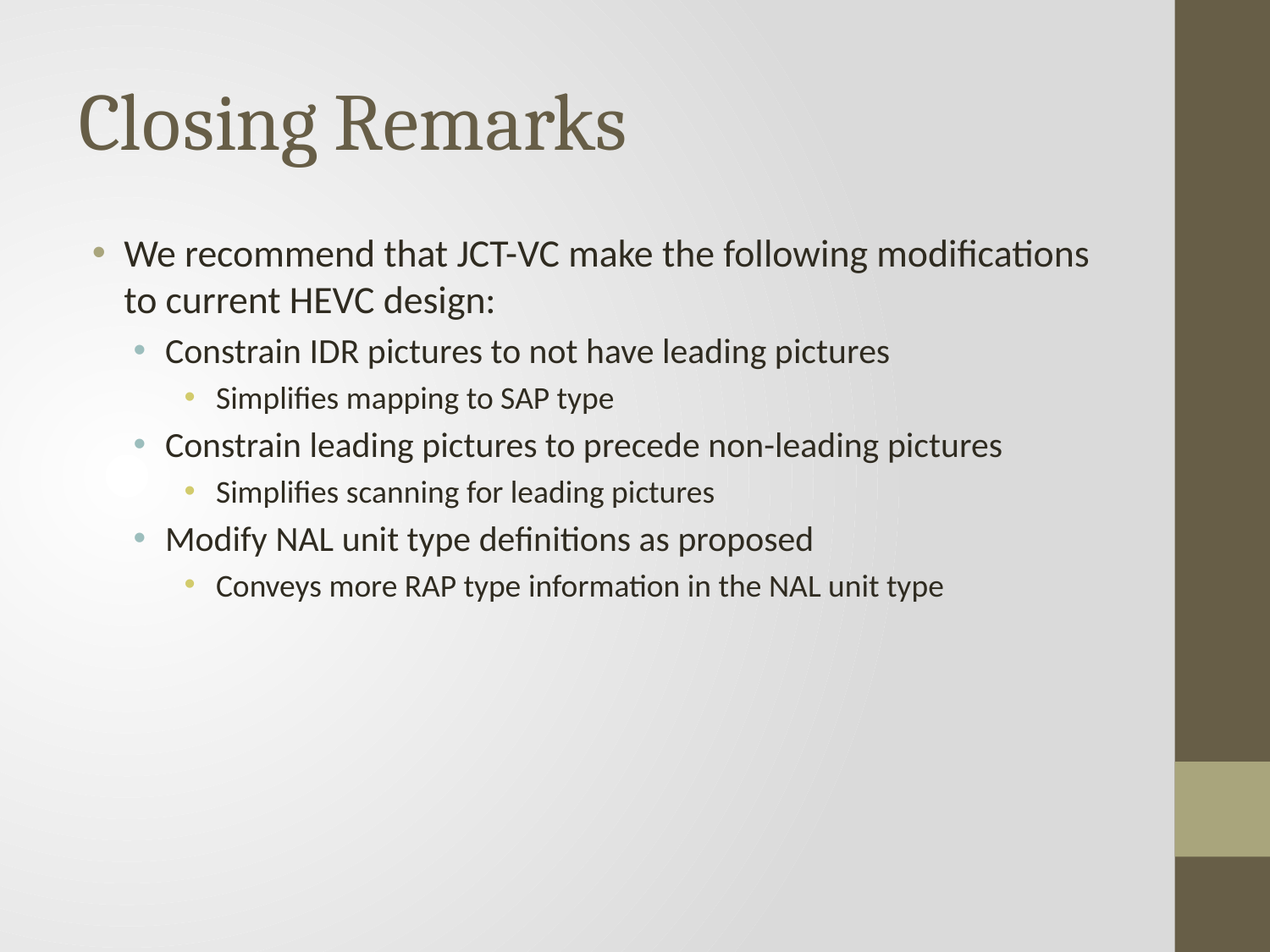

# Closing Remarks
We recommend that JCT-VC make the following modifications to current HEVC design:
Constrain IDR pictures to not have leading pictures
Simplifies mapping to SAP type
Constrain leading pictures to precede non-leading pictures
Simplifies scanning for leading pictures
Modify NAL unit type definitions as proposed
Conveys more RAP type information in the NAL unit type